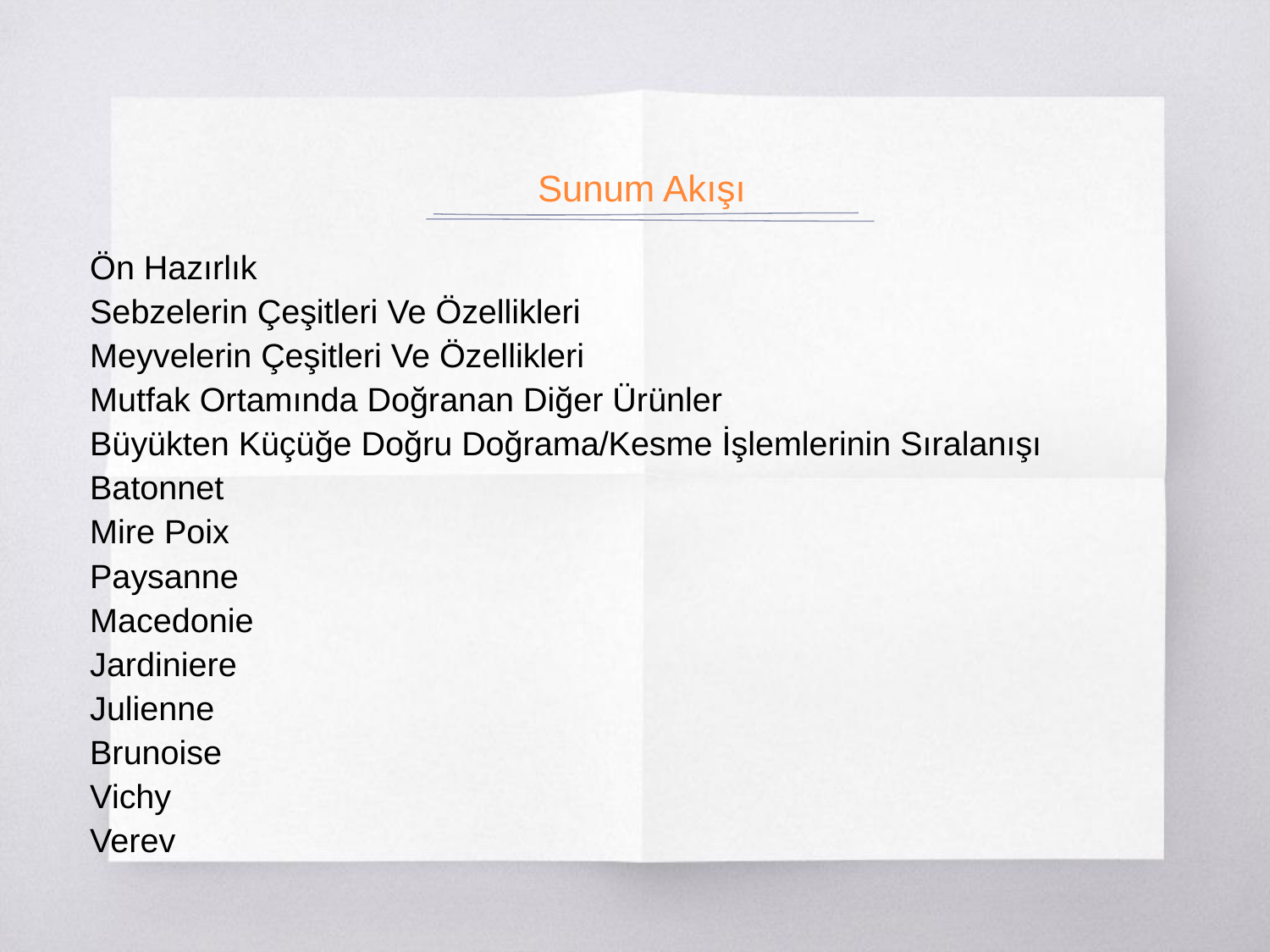

Sunum Akışı
Ön Hazırlık
Sebzelerin Çeşitleri Ve Özellikleri
Meyvelerin Çeşitleri Ve Özellikleri
Mutfak Ortamında Doğranan Diğer Ürünler
Büyükten Küçüğe Doğru Doğrama/Kesme İşlemlerinin Sıralanışı
Batonnet
Mire Poix
Paysanne
Macedonie
Jardiniere
Julienne
Brunoise
Vichy
Verev